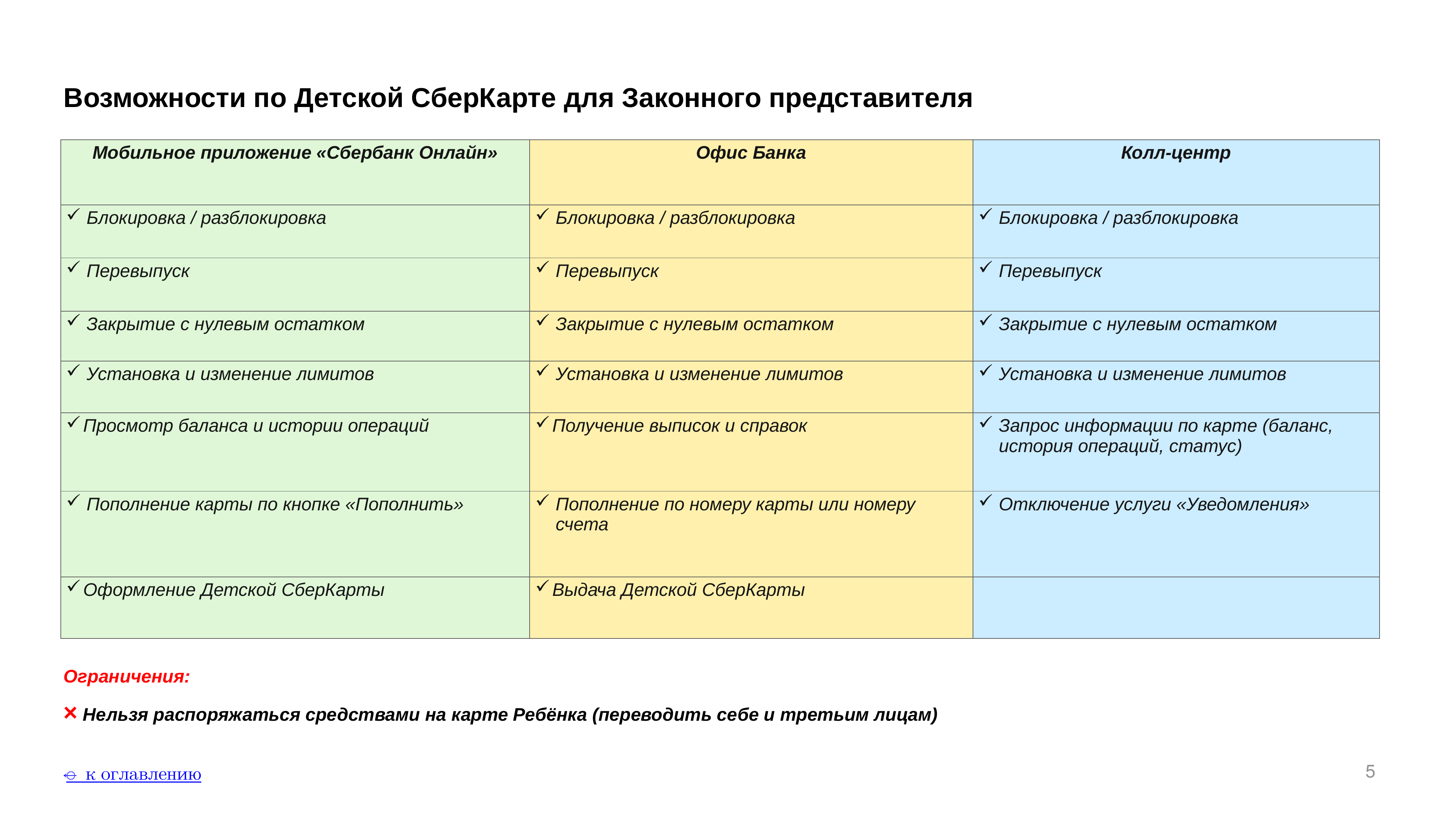

Возможности по Детской СберКарте для Законного представителя
| Мобильное приложение «Сбербанк Онлайн» | Офис Банка | Колл-центр |
| --- | --- | --- |
| Блокировка / разблокировка | Блокировка / разблокировка | Блокировка / разблокировка |
| Перевыпуск | Перевыпуск | Перевыпуск |
| Закрытие с нулевым остатком | Закрытие с нулевым остатком | Закрытие с нулевым остатком |
| Установка и изменение лимитов | Установка и изменение лимитов | Установка и изменение лимитов |
| Просмотр баланса и истории операций | Получение выписок и справок | Запрос информации по карте (баланс, история операций, статус) |
| Пополнение карты по кнопке «Пополнить» | Пополнение по номеру карты или номеру счета | Отключение услуги «Уведомления» |
| Оформление Детской СберКарты | Выдача Детской СберКарты |  |

Ограничения:
× Нельзя распоряжаться средствами на карте Ребёнка (переводить себе и третьим лицам)
5